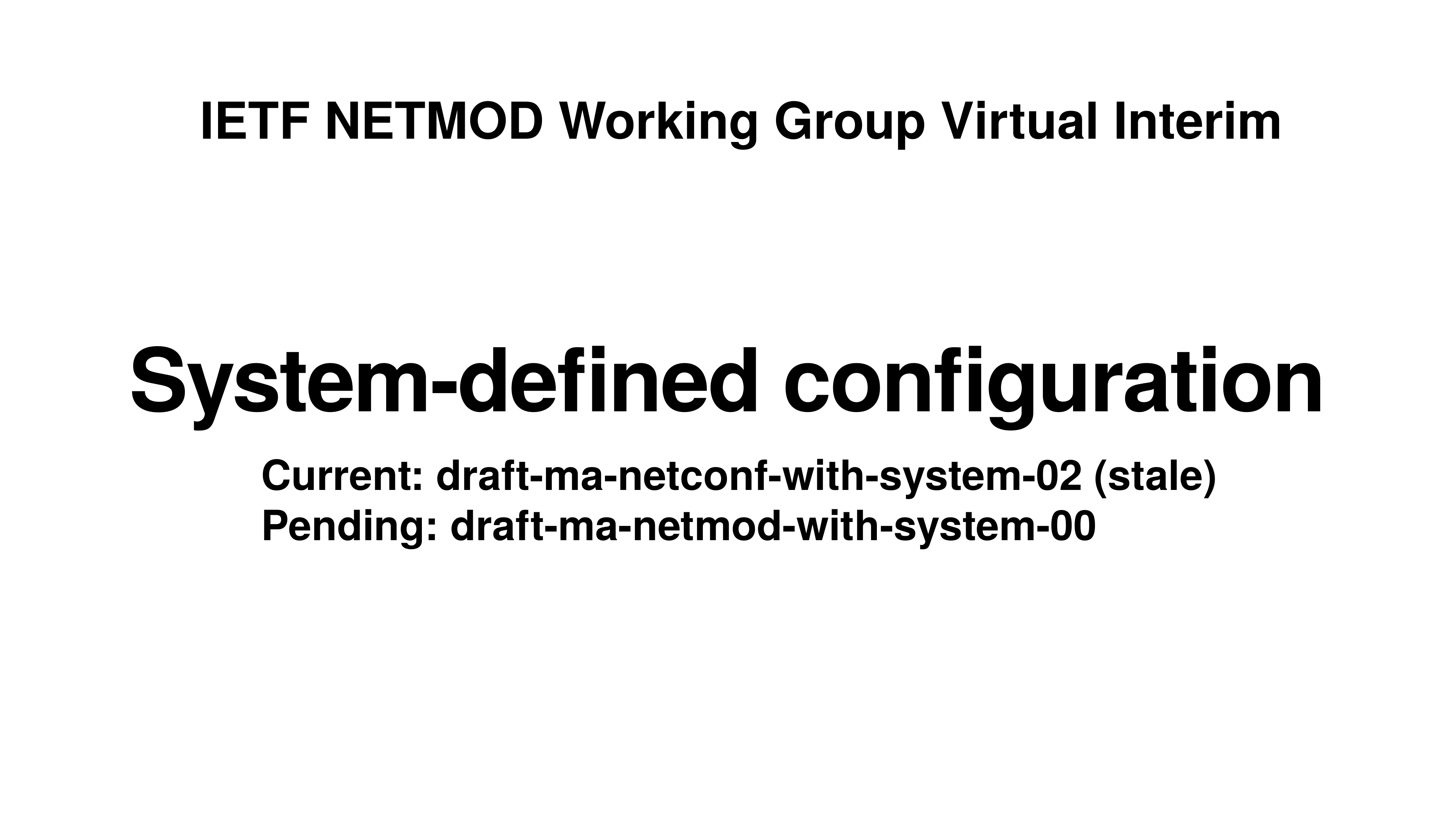

IETF NETMOD Working Group Virtual Interim
# System-defined configuration
Current: draft-ma-netconf-with-system-02 (stale)
Pending: draft-ma-netmod-with-system-00